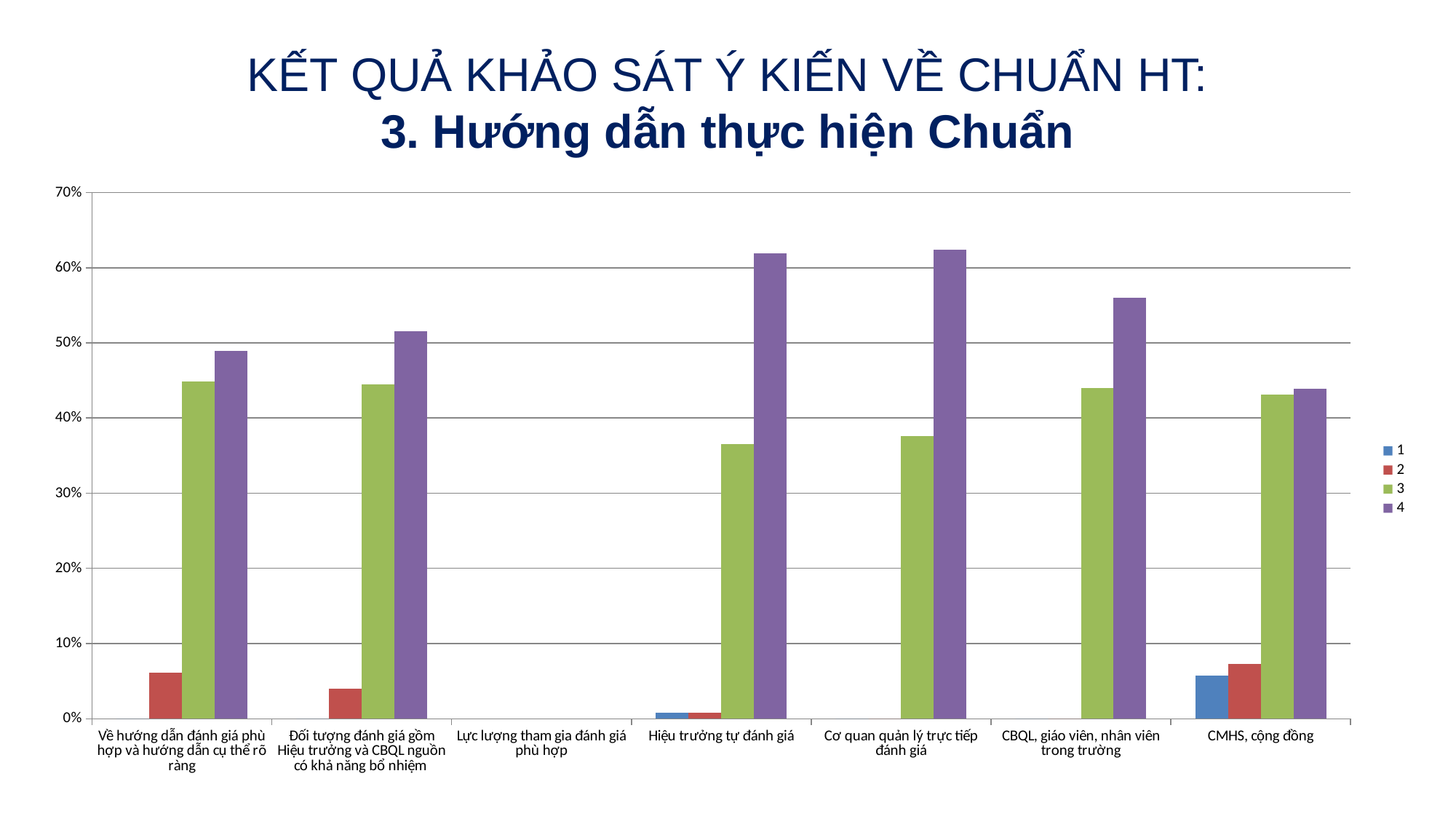

# KẾT QUẢ KHẢO SÁT Ý KIẾN VỀ CHUẨN HT: 3. Hướng dẫn thực hiện Chuẩn

### Chart

| Category | 1 | 2 | 3 | 4 |
|---|---|---|---|---|
| Về hướng dẫn đánh giá phù hợp và hướng dẫn cụ thể rõ ràng | 0.0 | 0.06122448979591837 | 0.4489795918367348 | 0.489795918367347 |
| Đối tượng đánh giá gồm Hiệu trưởng và CBQL nguồn có khả năng bổ nhiệm  | 0.0 | 0.040404040404040414 | 0.4444444444444444 | 0.5151515151515151 |
| Lực lượng tham gia đánh giá phù hợp | None | None | None | None |
| Hiệu trưởng tự đánh giá | 0.007936507936507941 | 0.007936507936507941 | 0.3650793650793655 | 0.6190476190476195 |
| Cơ quan quản lý trực tiếp đánh giá | 0.0 | 0.0 | 0.3760000000000002 | 0.6240000000000004 |
| CBQL, giáo viên, nhân viên trong trường | 0.0 | 0.0 | 0.44 | 0.56 |
| CMHS, cộng đồng | 0.056910569105691054 | 0.07317073170731707 | 0.43089430894308967 | 0.4390243902439029 |